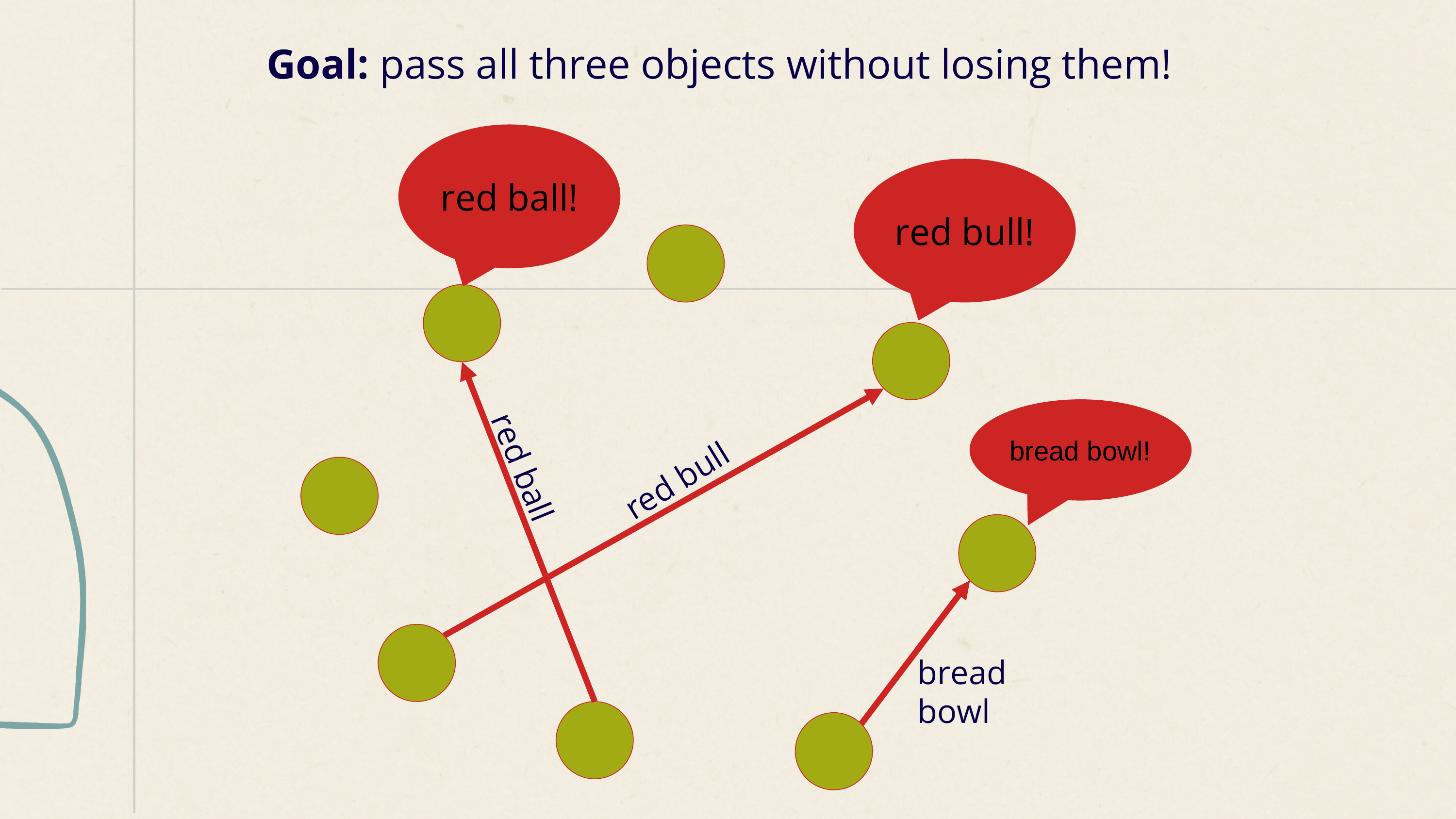

Goal: pass all three objects without losing them!
red ball!
red bull!

bread bowl!
red bull
red ball

bread
bowl